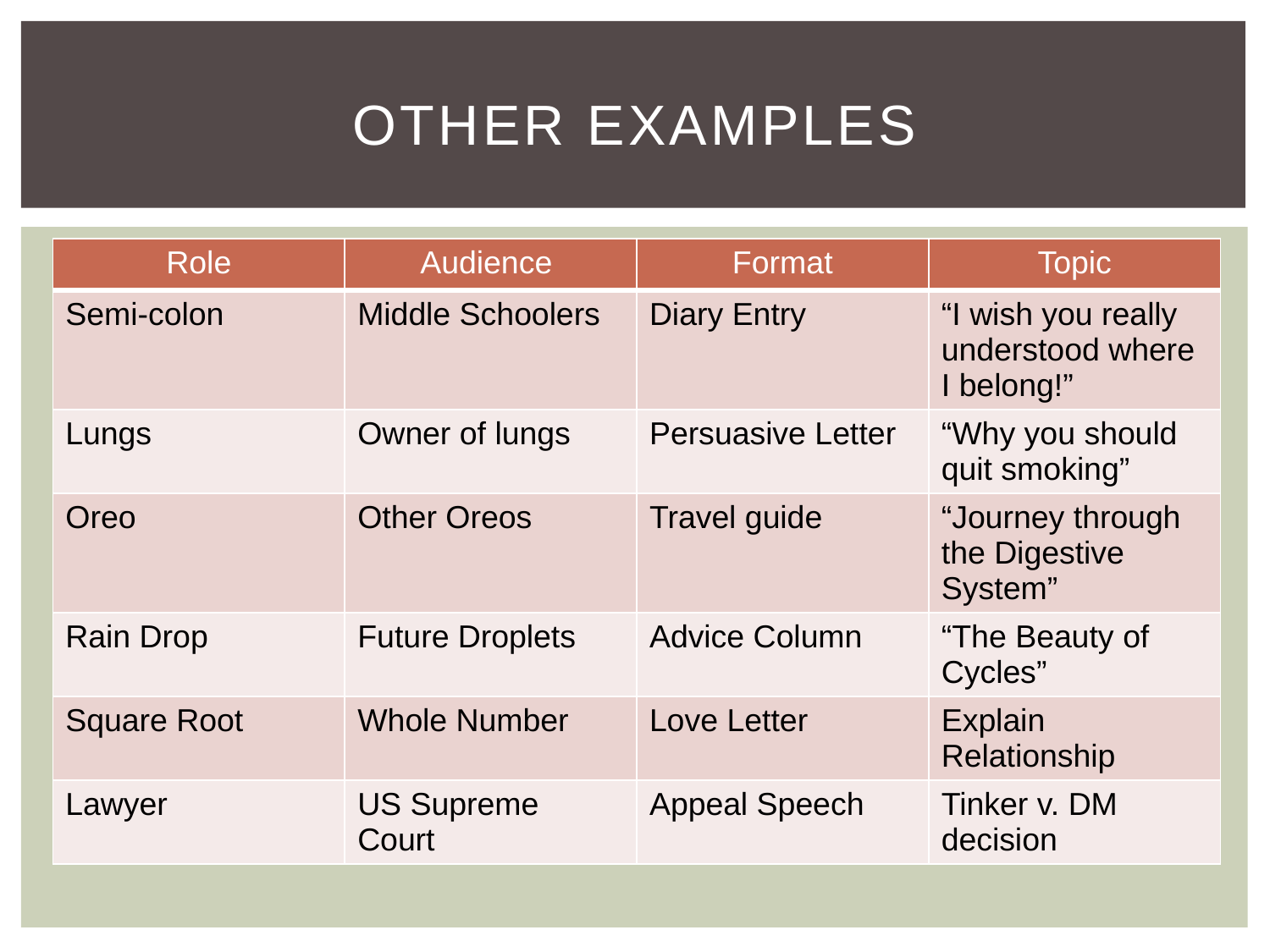

# Other examples
| Role | Audience | Format | Topic |
| --- | --- | --- | --- |
| Semi-colon | Middle Schoolers | Diary Entry | “I wish you really understood where I belong!” |
| Lungs | Owner of lungs | Persuasive Letter | “Why you should quit smoking” |
| Oreo | Other Oreos | Travel guide | “Journey through the Digestive System” |
| Rain Drop | Future Droplets | Advice Column | “The Beauty of Cycles” |
| Square Root | Whole Number | Love Letter | Explain Relationship |
| Lawyer | US Supreme Court | Appeal Speech | Tinker v. DM decision |